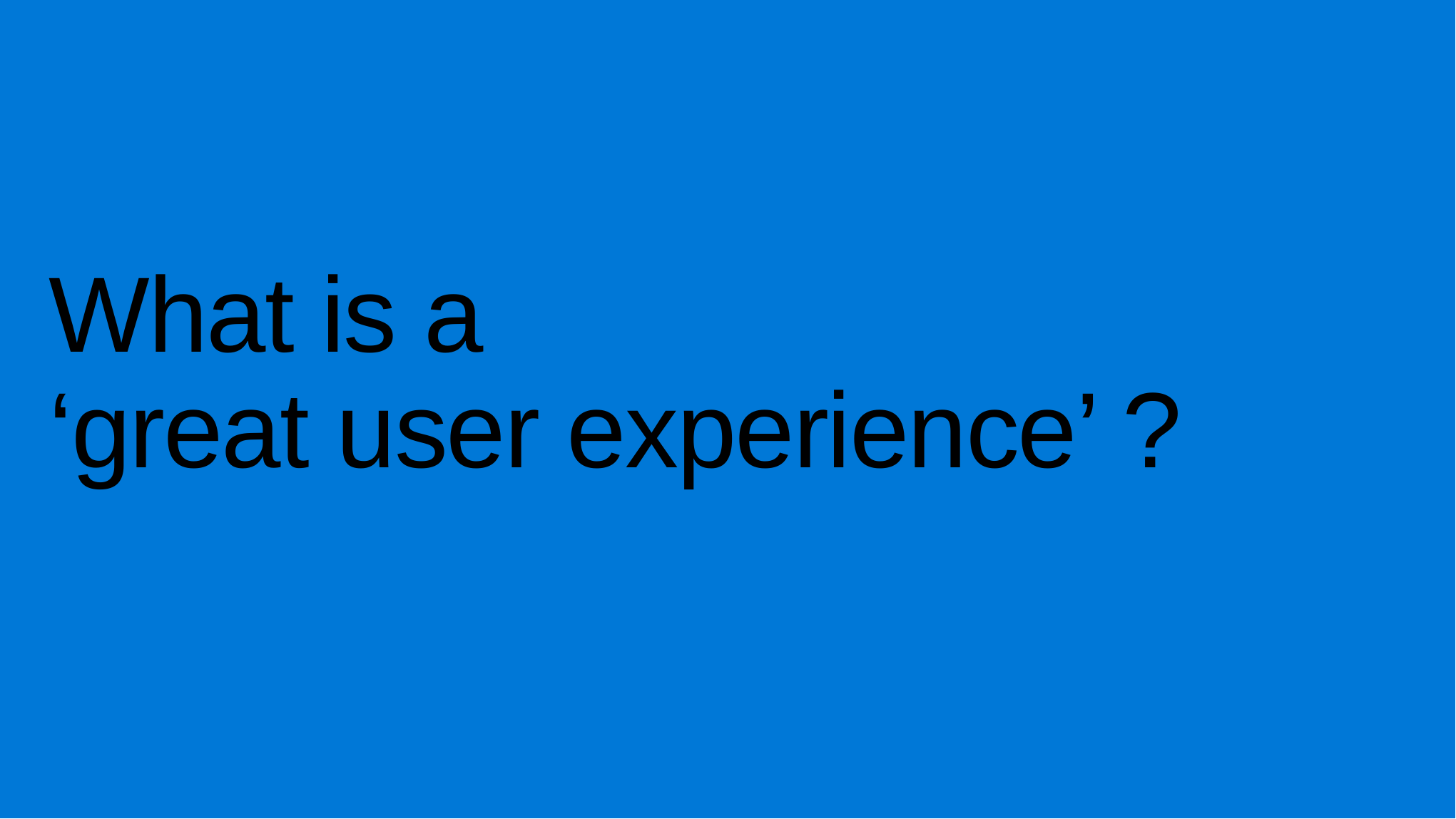

# What is a ‘great user experience’ ?